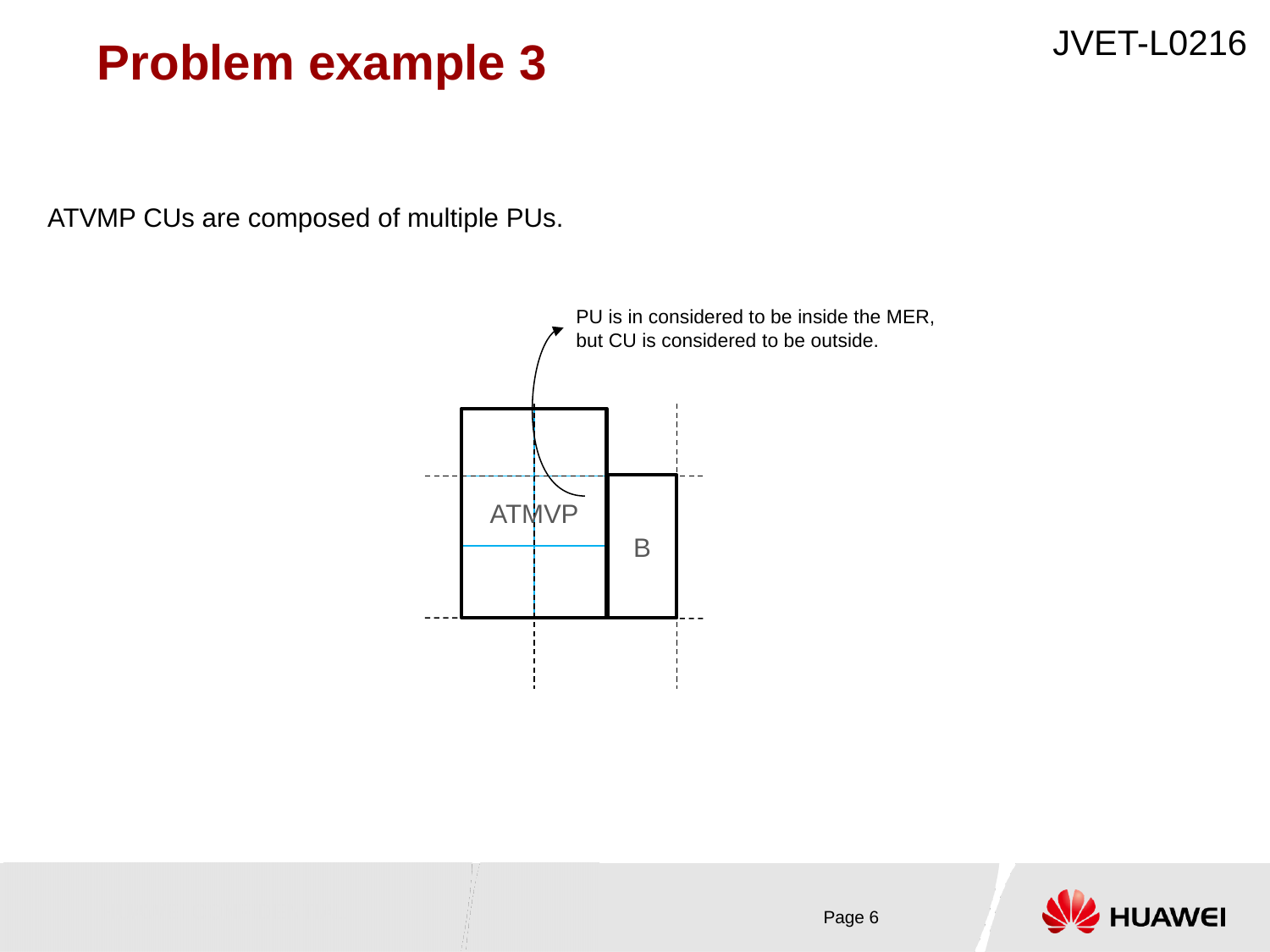

# Problem example 3
ATVMP CUs are composed of multiple PUs.

PU is in considered to be inside the MER, but CU is considered to be outside.
ATMVP
B

Page 6